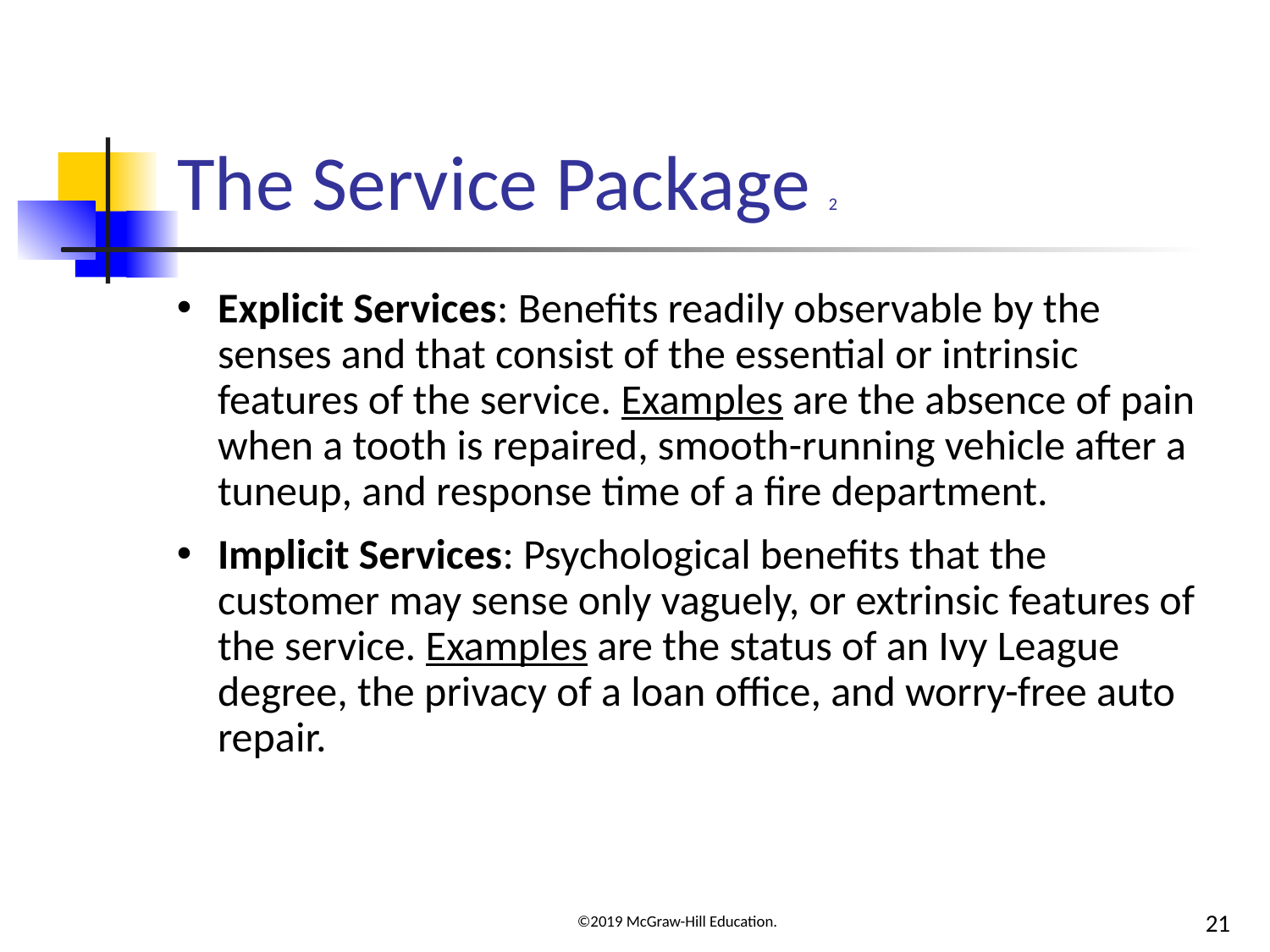

# The Service Package 2
Explicit Services: Benefits readily observable by the senses and that consist of the essential or intrinsic features of the service. Examples are the absence of pain when a tooth is repaired, smooth-running vehicle after a tuneup, and response time of a fire department.
Implicit Services: Psychological benefits that the customer may sense only vaguely, or extrinsic features of the service. Examples are the status of an Ivy League degree, the privacy of a loan office, and worry-free auto repair.